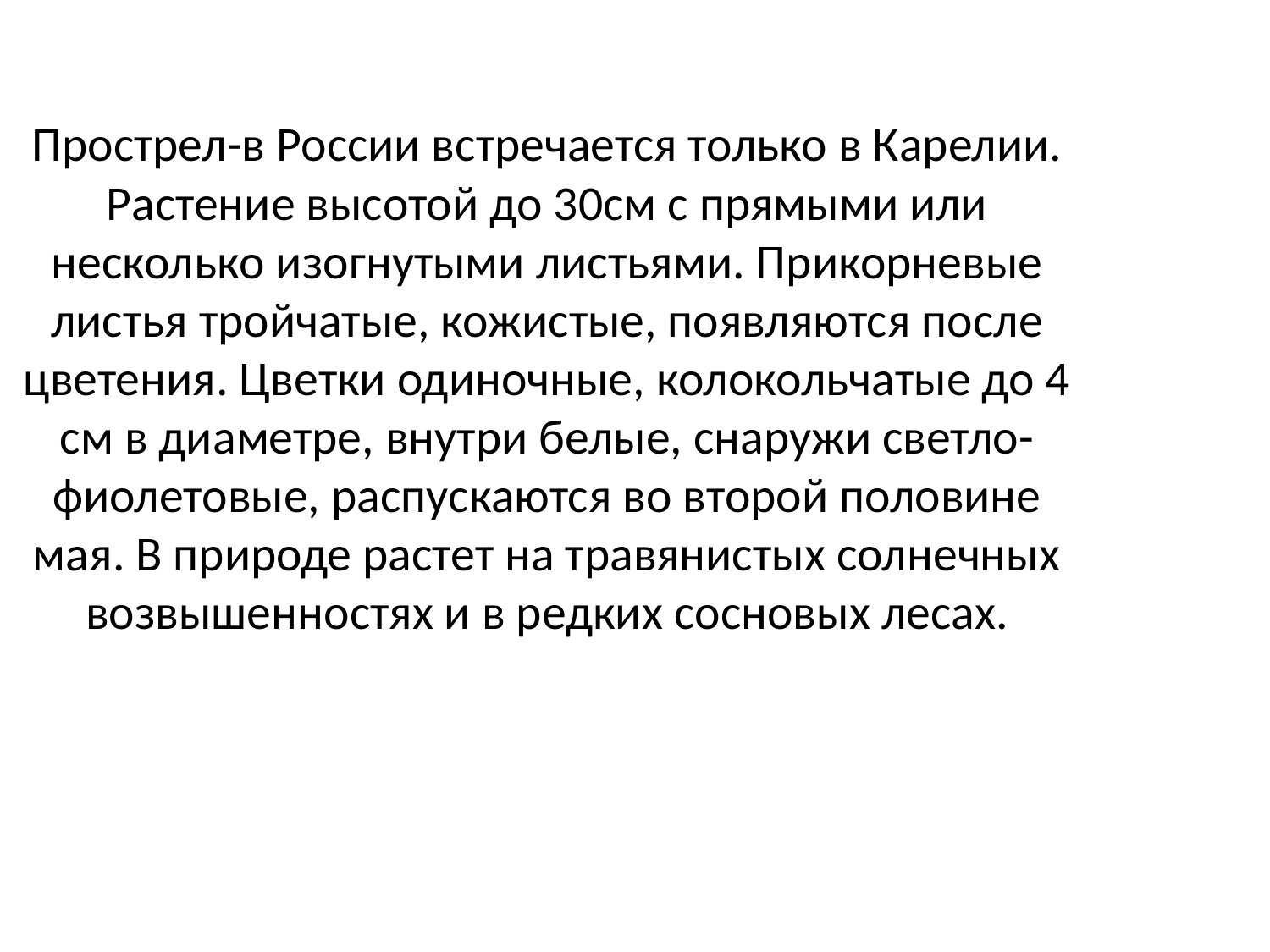

# Прострел-в России встречается только в Карелии. Растение высотой до 30см с прямыми или несколько изогнутыми листьями. Прикорневые листья тройчатые, кожистые, появляются после цветения. Цветки одиночные, колокольчатые до 4 см в диаметре, внутри белые, снаружи светло-фиолетовые, распускаются во второй половине мая. В природе растет на травянистых солнечных возвышенностях и в редких сосновых лесах.